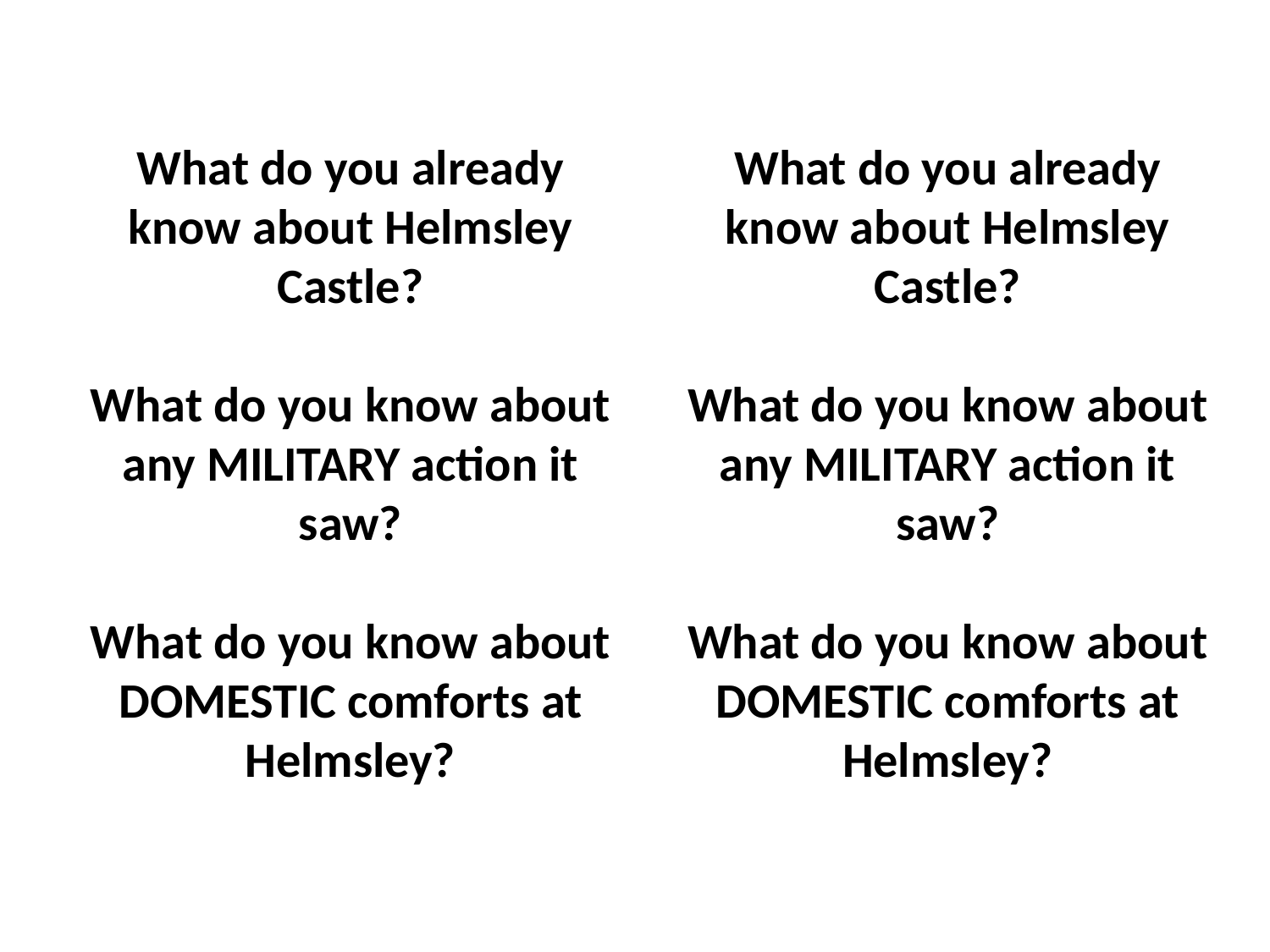

What do you already know about Helmsley Castle?

What do you know about any MILITARY action it saw?

What do you know about DOMESTIC comforts at Helmsley?
What do you already know about Helmsley Castle?

What do you know about any MILITARY action it saw?

What do you know about DOMESTIC comforts at Helmsley?